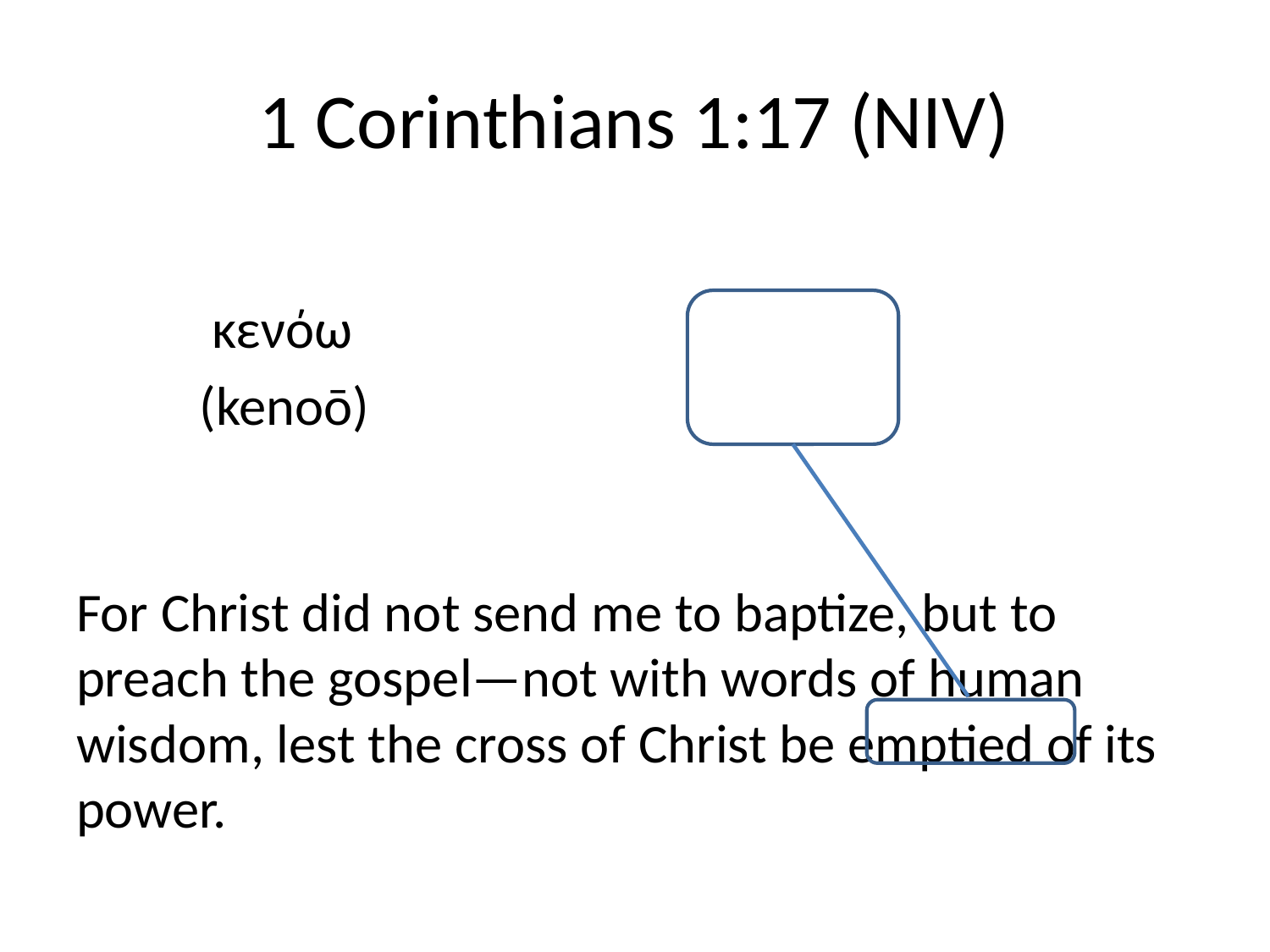

# 1 Corinthians 1:17 (NIV)

					 κενόω
					(kenoō)

For Christ did not send me to baptize, but to preach the gospel—not with words of human wisdom, lest the cross of Christ be emptied of its power.